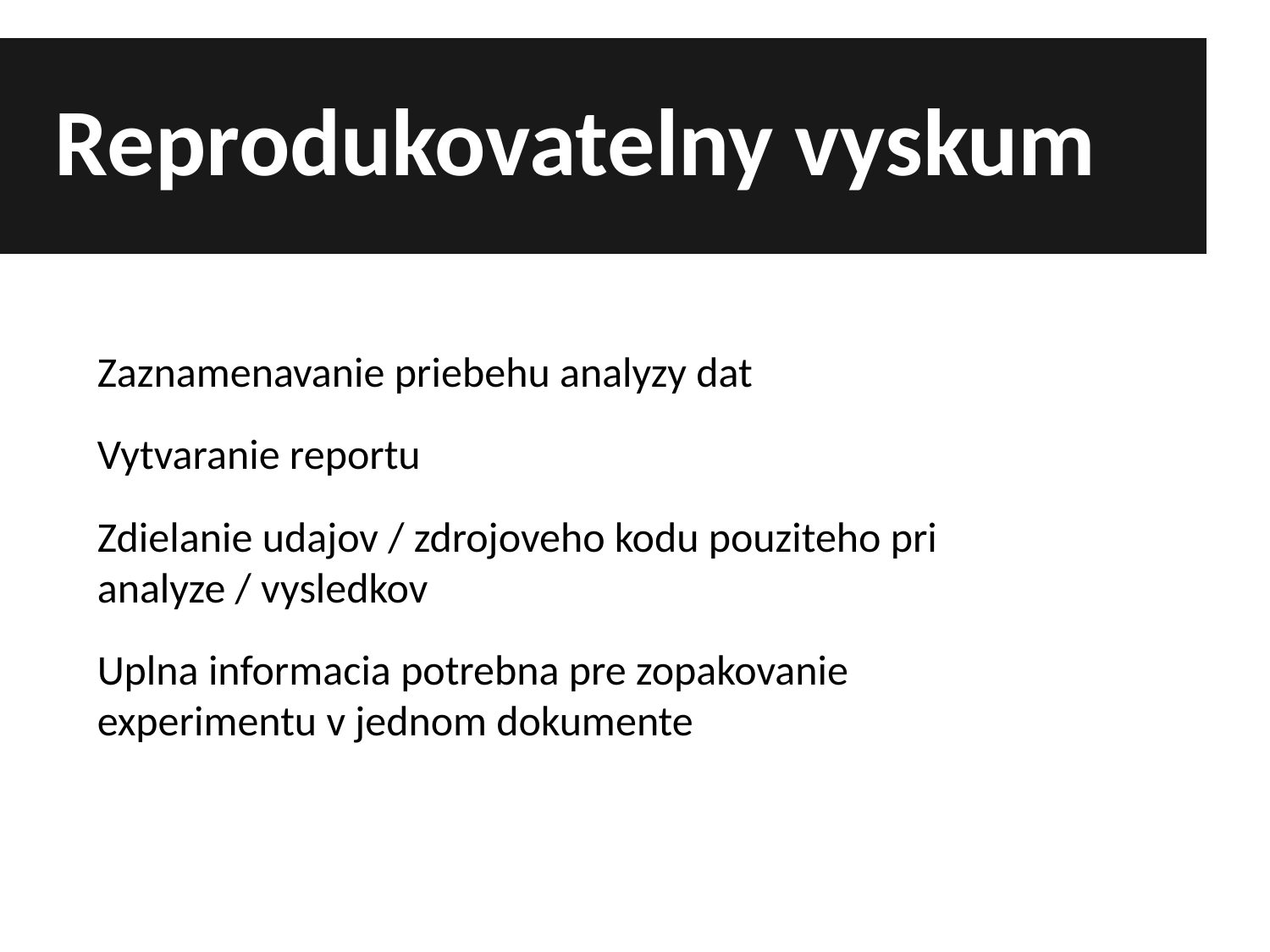

Reprodukovatelny vyskum
Zaznamenavanie priebehu analyzy dat
Vytvaranie reportu
Zdielanie udajov / zdrojoveho kodu pouziteho pri analyze / vysledkov
Uplna informacia potrebna pre zopakovanie experimentu v jednom dokumente